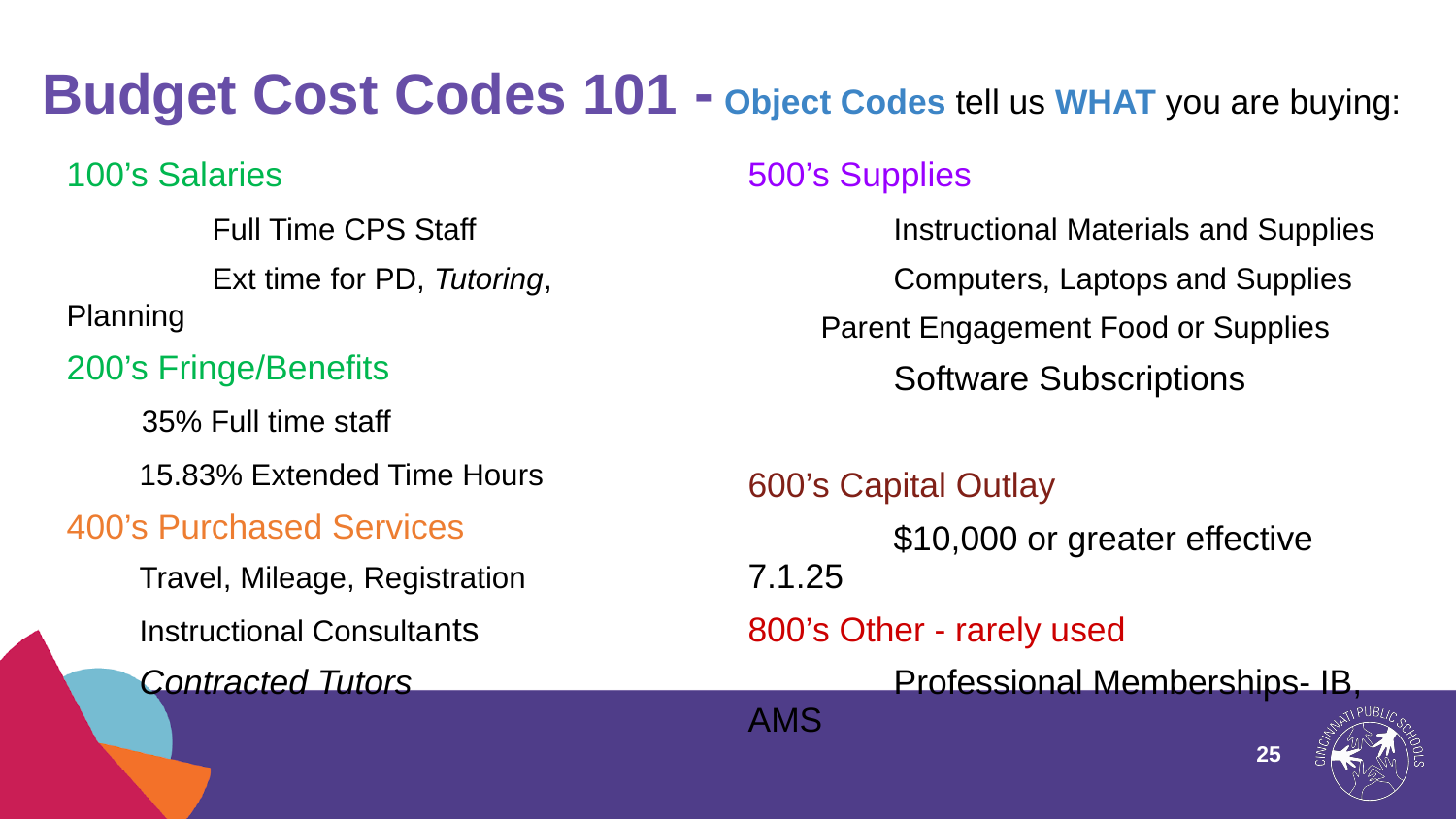

# Budget Cost Codes 101 - Object Codes tell us WHAT you are buying:
100’s Salaries
	Full Time CPS Staff
	Ext time for PD, Tutoring, Planning
200’s Fringe/Benefits
        35% Full time staff
15.83% Extended Time Hours
400’s Purchased Services
Travel, Mileage, Registration
Instructional Consultants
Contracted Tutors

500’s Supplies
	Instructional Materials and Supplies
	Computers, Laptops and Supplies
Parent Engagement Food or Supplies
	Software Subscriptions

600’s Capital Outlay
	$10,000 or greater effective 7.1.25
800’s Other - rarely used
	Professional Memberships- IB, AMS